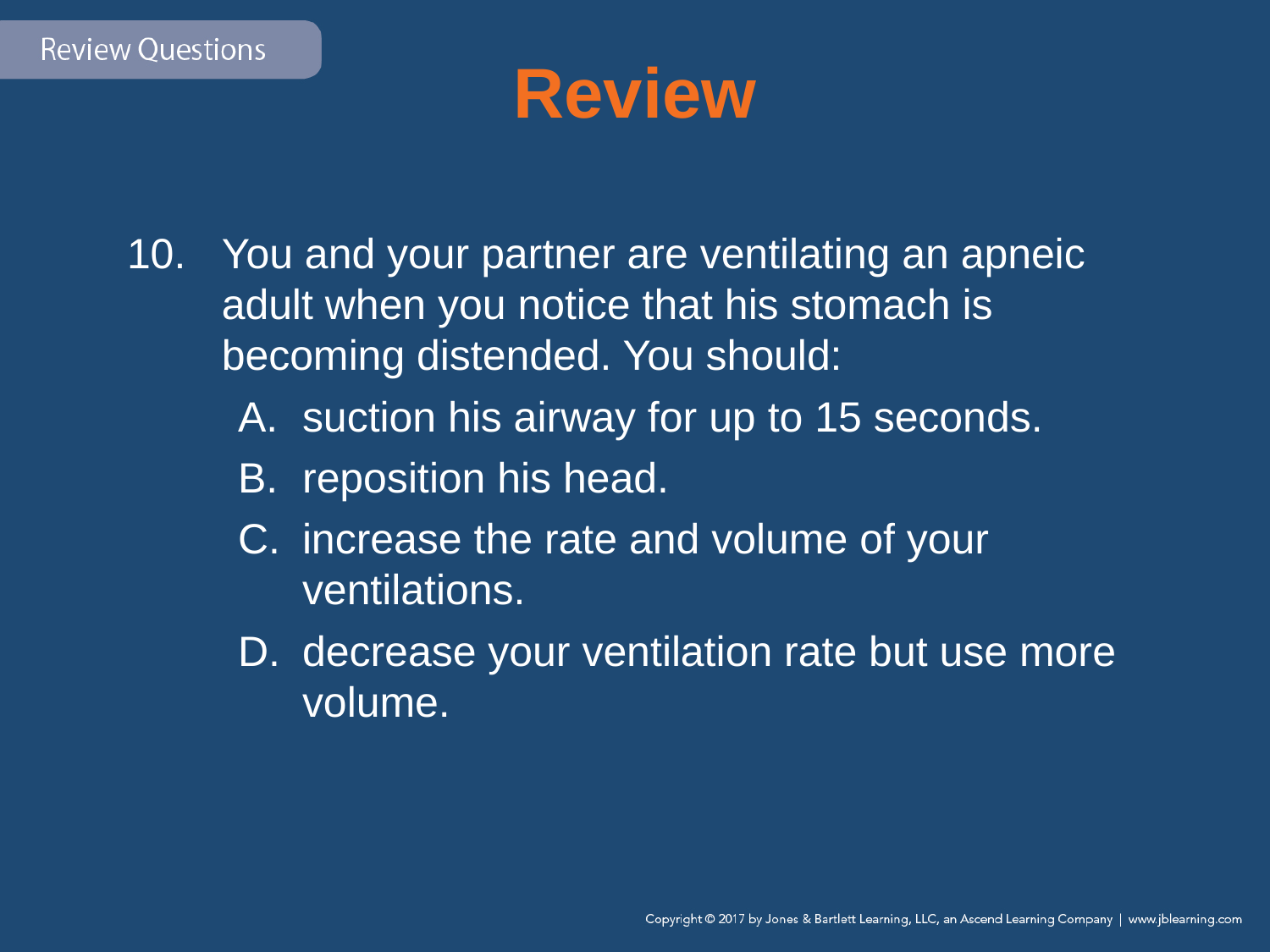

# Review
You and your partner are ventilating an apneic adult when you notice that his stomach is becoming distended. You should:
suction his airway for up to 15 seconds.
reposition his head.
increase the rate and volume of your ventilations.
decrease your ventilation rate but use more volume.